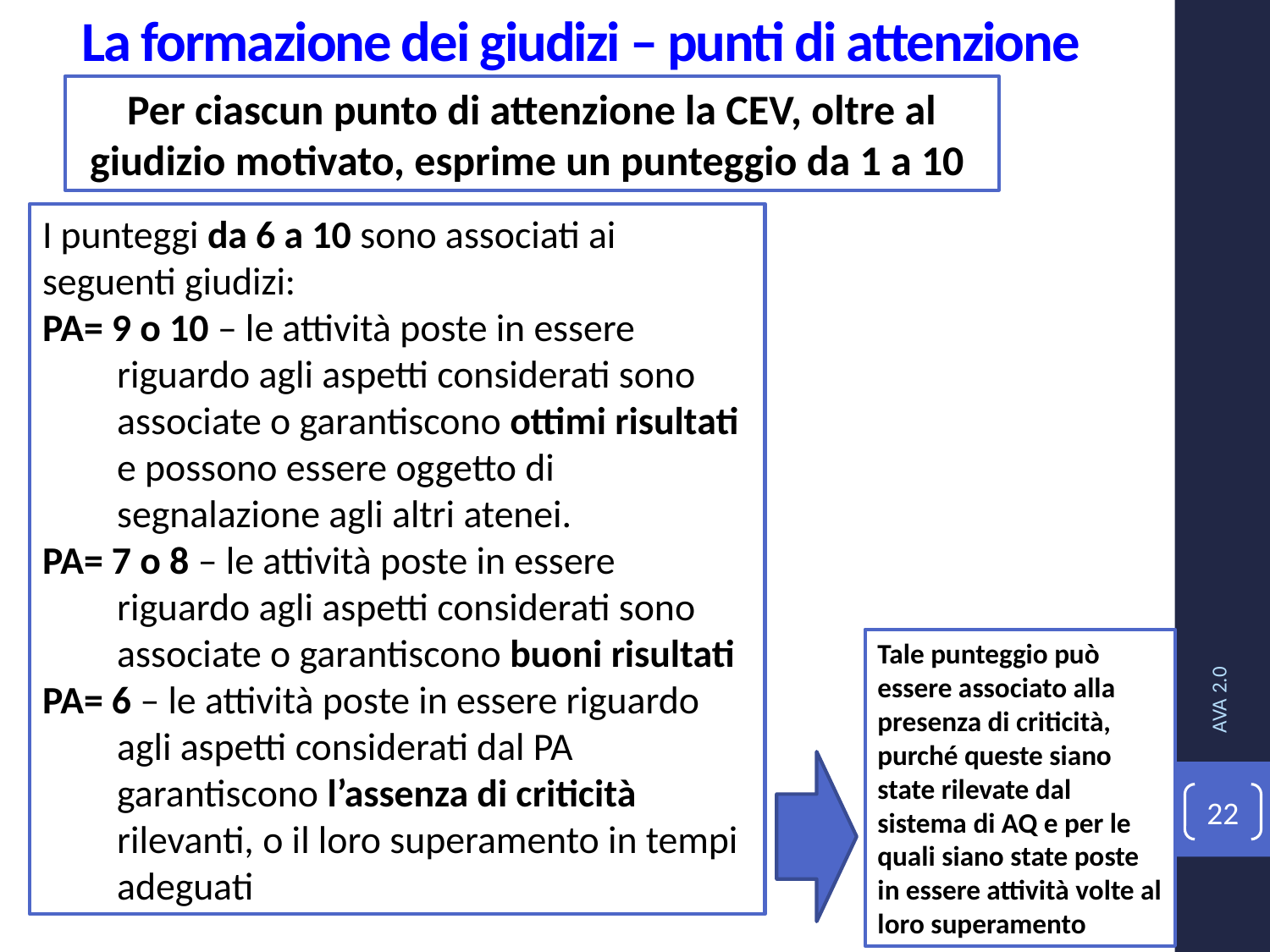

# La formazione dei giudizi – punti di attenzione
Per ciascun punto di attenzione la CEV, oltre al giudizio motivato, esprime un punteggio da 1 a 10
I punteggi da 6 a 10 sono associati ai seguenti giudizi:
PA= 9 o 10 – le attività poste in essere riguardo agli aspetti considerati sono associate o garantiscono ottimi risultati e possono essere oggetto di segnalazione agli altri atenei.
PA= 7 o 8 – le attività poste in essere riguardo agli aspetti considerati sono associate o garantiscono buoni risultati
PA= 6 – le attività poste in essere riguardo agli aspetti considerati dal PA garantiscono l’assenza di criticità rilevanti, o il loro superamento in tempi adeguati
AVA 2.0
Tale punteggio può essere associato alla presenza di criticità, purché queste siano state rilevate dal sistema di AQ e per le quali siano state poste in essere attività volte al loro superamento

22